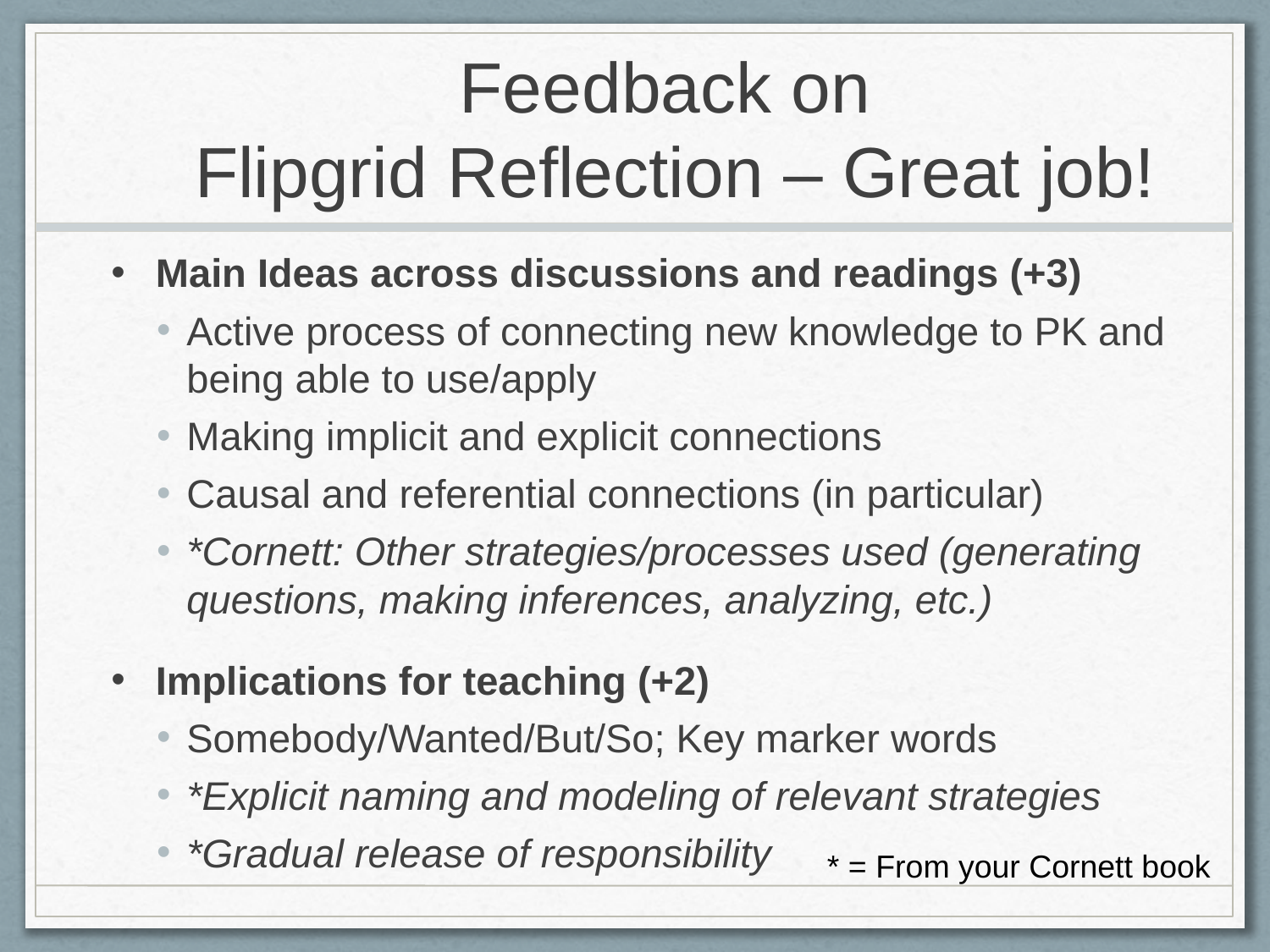

# Feedback on Flipgrid Reflection – Great job!
Main Ideas across discussions and readings (+3)
Active process of connecting new knowledge to PK and being able to use/apply
Making implicit and explicit connections
Causal and referential connections (in particular)
*Cornett: Other strategies/processes used (generating questions, making inferences, analyzing, etc.)
Implications for teaching (+2)
Somebody/Wanted/But/So; Key marker words
*Explicit naming and modeling of relevant strategies
*Gradual release of responsibility
* = From your Cornett book